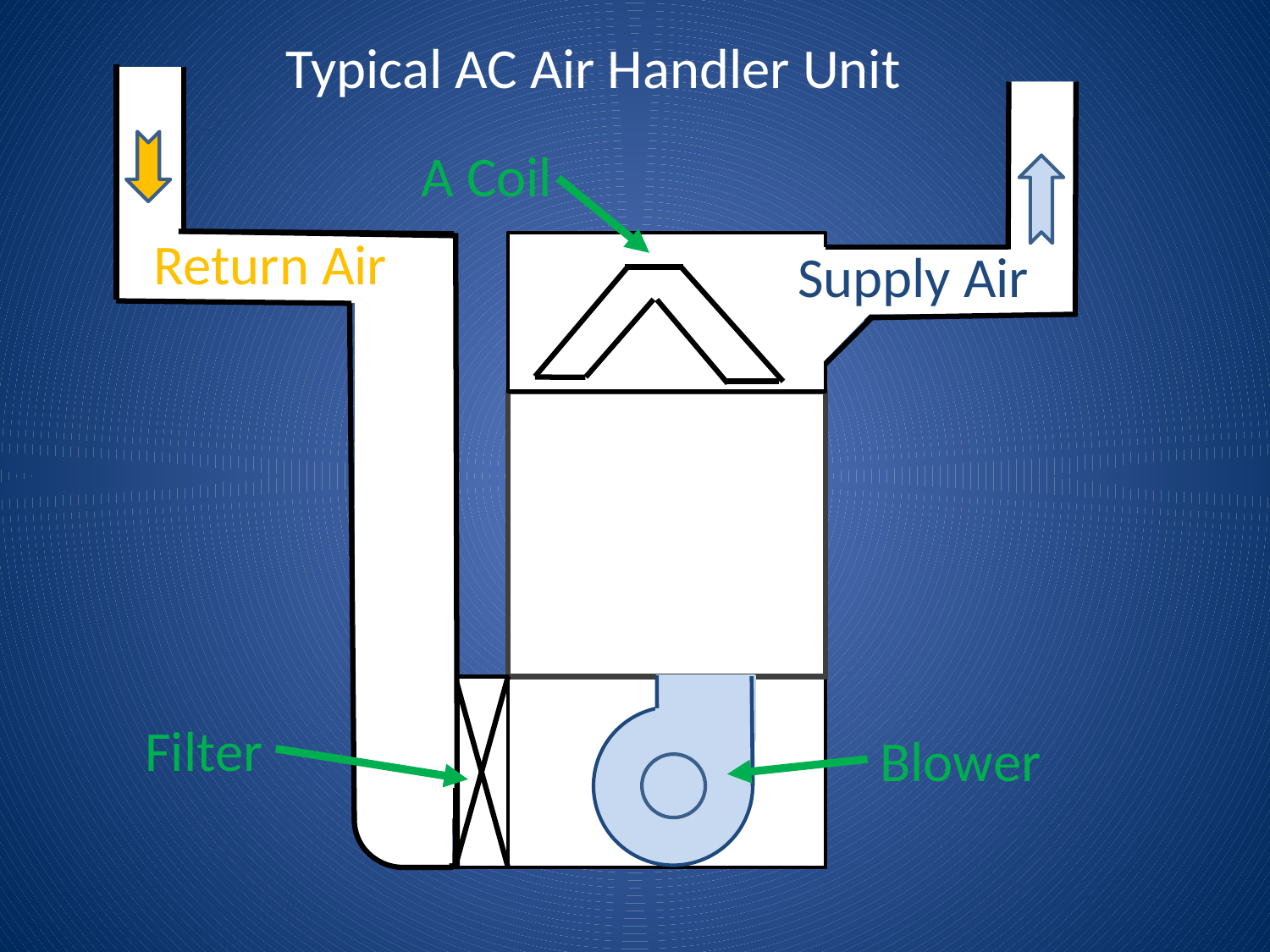

Typical AC Air Handler Unit

A Coil

Return Air

Supply Air

Filter
Blower